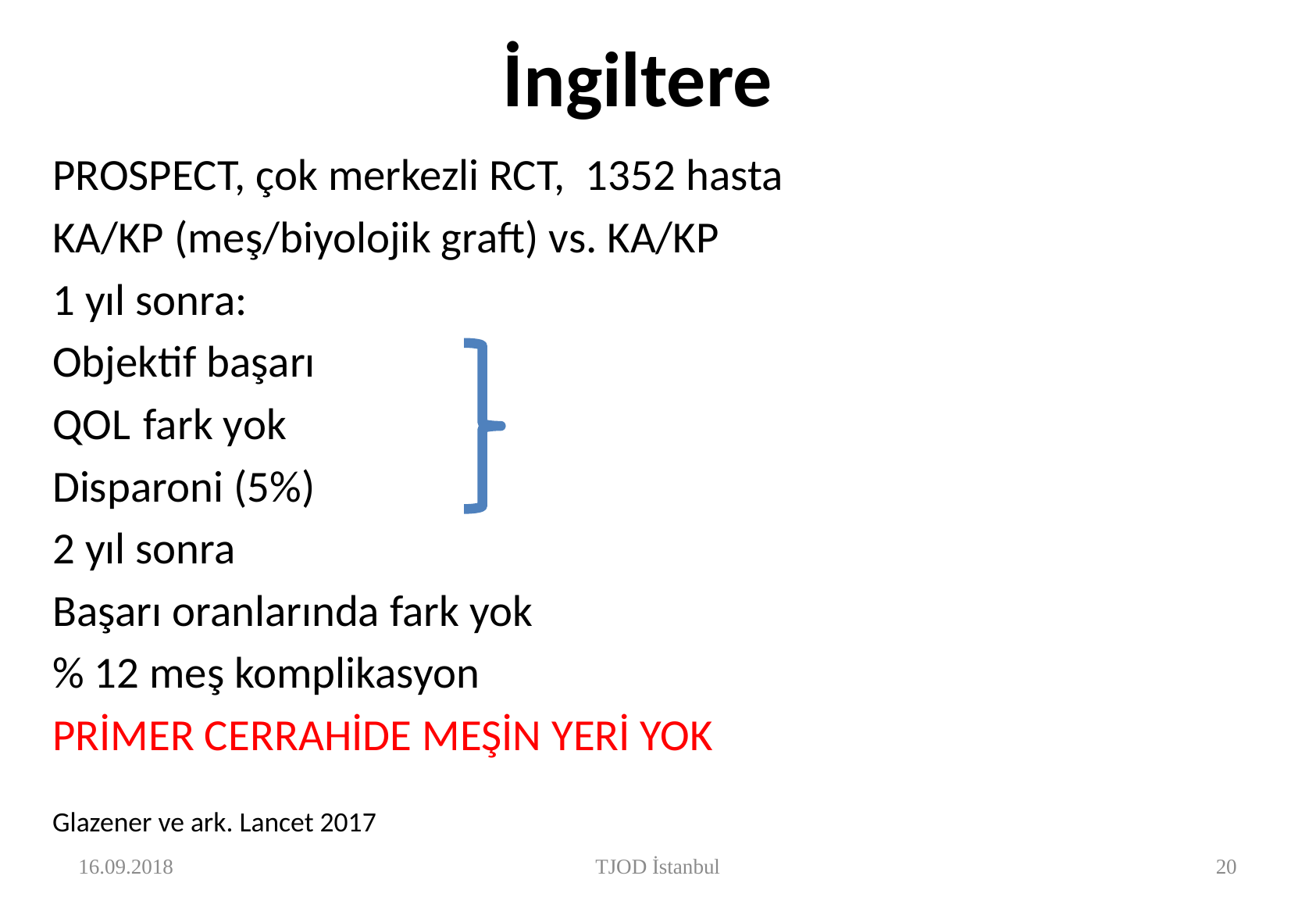

# İngiltere
PROSPECT, çok merkezli RCT,  1352 hasta
KA/KP (meş/biyolojik graft) vs. KA/KP
1 yıl sonra:
Objektif başarı
QOL				fark yok
Disparoni (5%)
2 yıl sonra
Başarı oranlarında fark yok
% 12 meş komplikasyon
PRİMER CERRAHİDE MEŞİN YERİ YOK

Glazener ve ark. Lancet 2017

16.09.2018
TJOD İstanbul
20